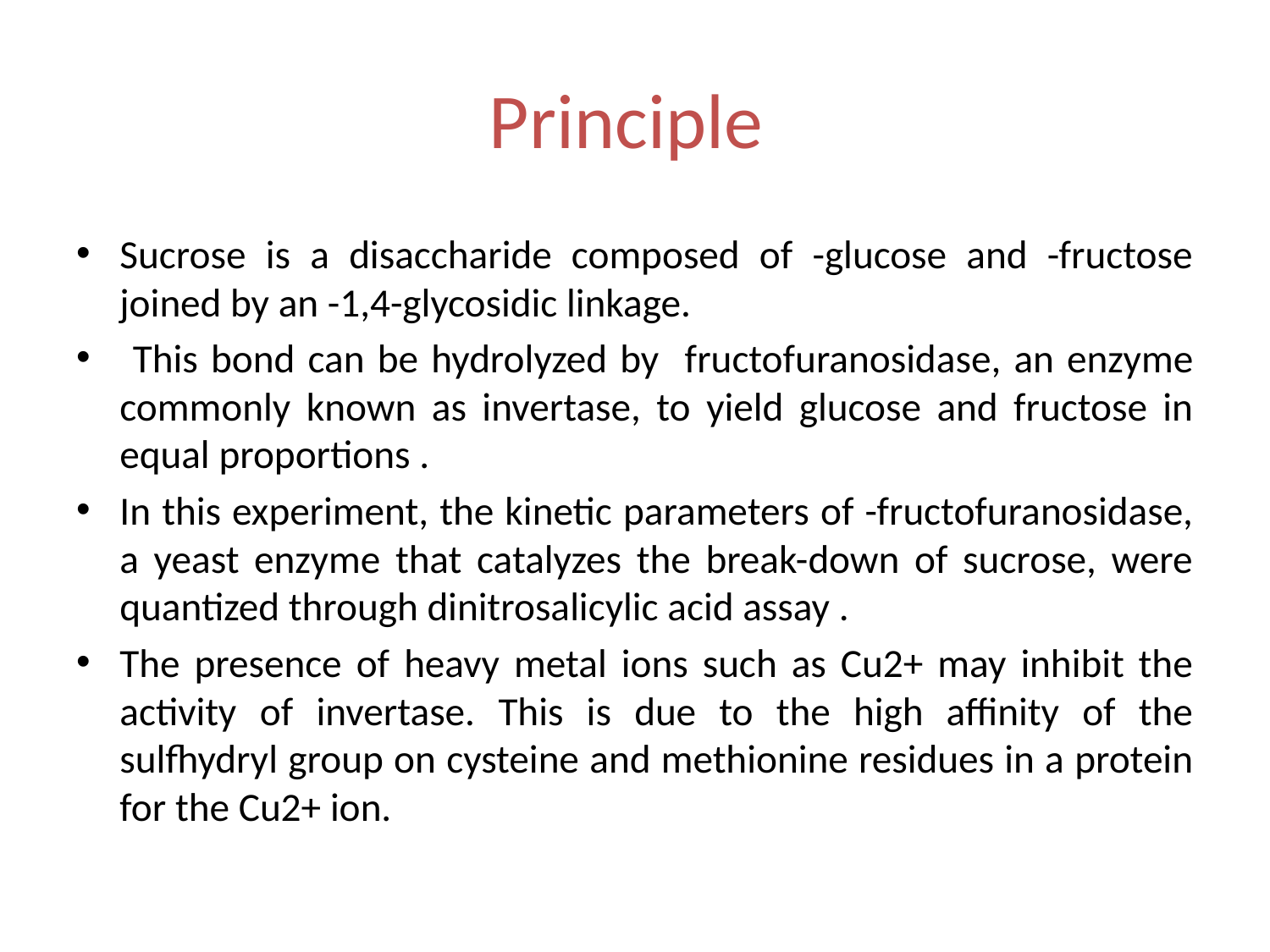

# Principle
Sucrose is a disaccharide composed of -glucose and -fructose joined by an -1,4-glycosidic linkage.
 This bond can be hydrolyzed by  fructofuranosidase, an enzyme commonly known as invertase, to yield glucose and fructose in equal proportions .
In this experiment, the kinetic parameters of -fructofuranosidase, a yeast enzyme that catalyzes the break-down of sucrose, were quantized through dinitrosalicylic acid assay .
The presence of heavy metal ions such as Cu2+ may inhibit the activity of invertase. This is due to the high affinity of the sulfhydryl group on cysteine and methionine residues in a protein for the Cu2+ ion.